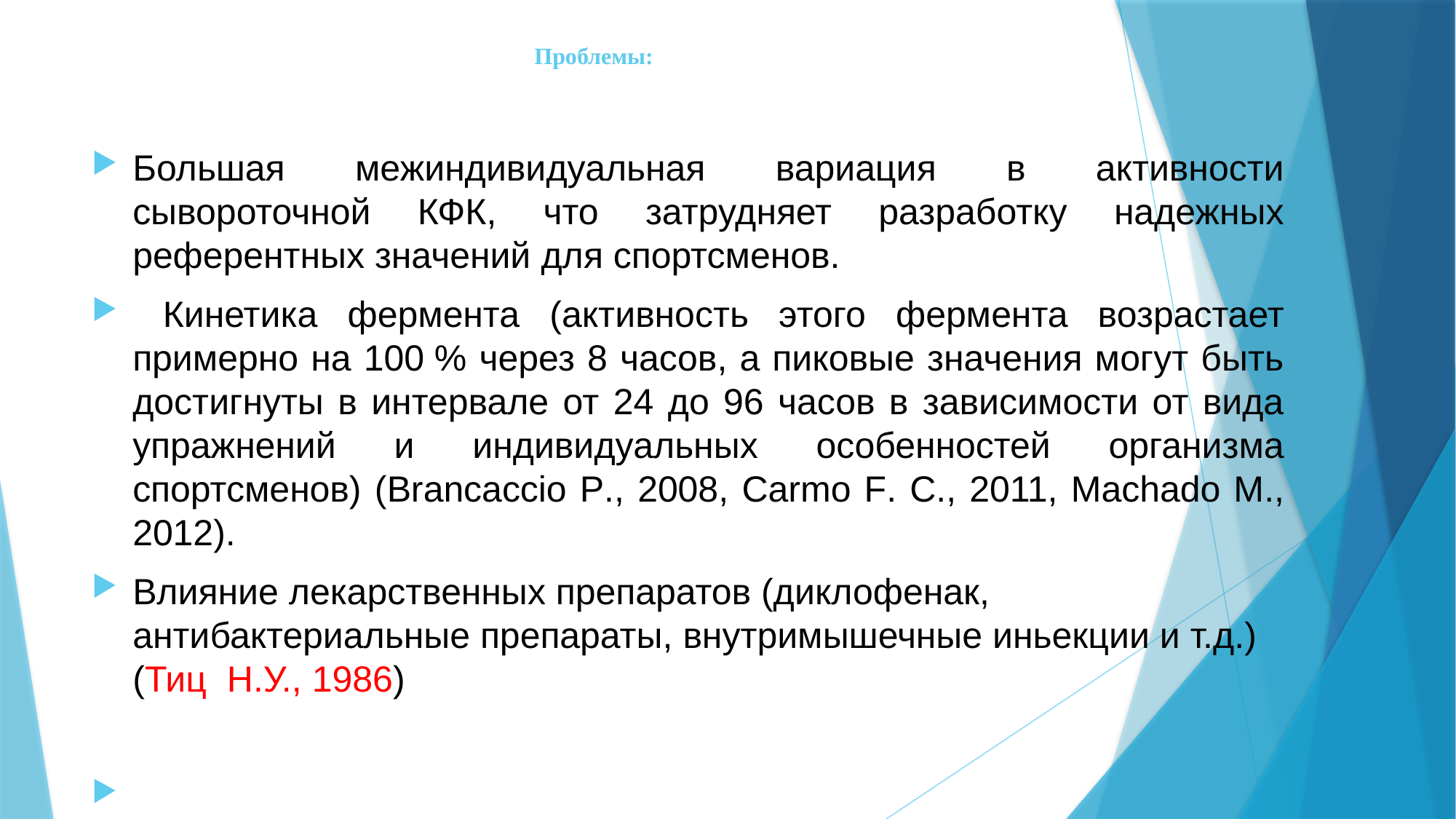

# Проблемы:
Большая межиндивидуальная вариация в активности сывороточной КФК, что затрудняет разработку надежных референтных значений для спортсменов.
 Кинетика фермента (активность этого фермента возрастает примерно на 100 % через 8 часов, а пиковые значения могут быть достигнуты в интервале от 24 до 96 часов в зависимости от вида упражнений и индивидуальных особенностей организма спортсменов) (Brancaccio P., 2008, Carmo F. C., 2011, Machado M., 2012).
Влияние лекарственных препаратов (диклофенак, антибактериальные препараты, внутримышечные иньекции и т.д.) (Тиц  Н.У., 1986)